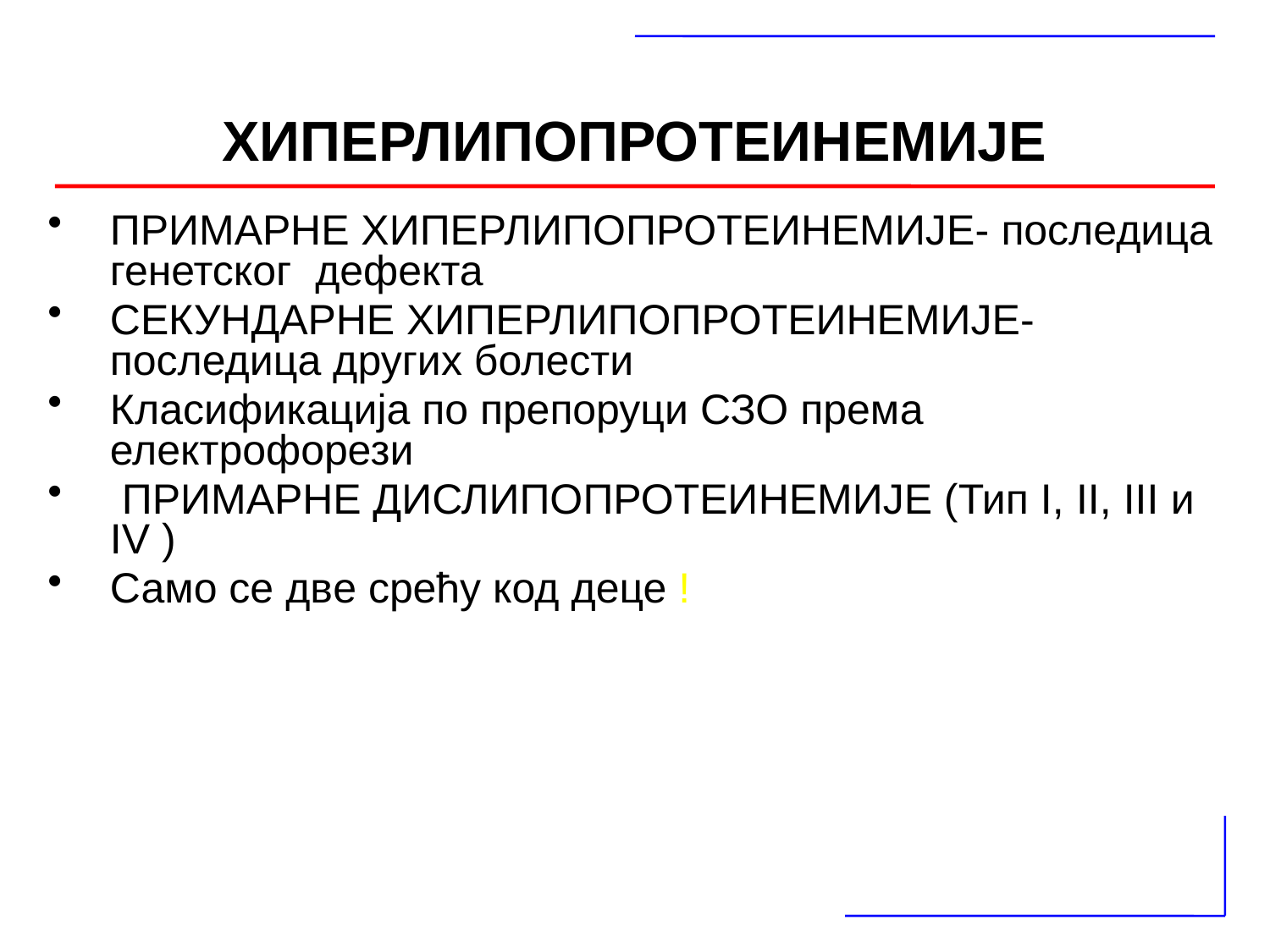

ХИПЕРЛИПОПРОТЕИНЕМИЈЕ
ПРИМАРНЕ ХИПЕРЛИПОПРОТЕИНЕМИЈЕ- последица генетског  дефекта
СЕКУНДАРНЕ ХИПЕРЛИПОПРОТЕИНЕМИЈЕ- последица других болести
Класификација по препоруци СЗО према електрофорези
 ПРИМАРНЕ ДИСЛИПОПРОТЕИНЕМИЈЕ (Тип I, II, III и IV )
Само се две срећу код деце !